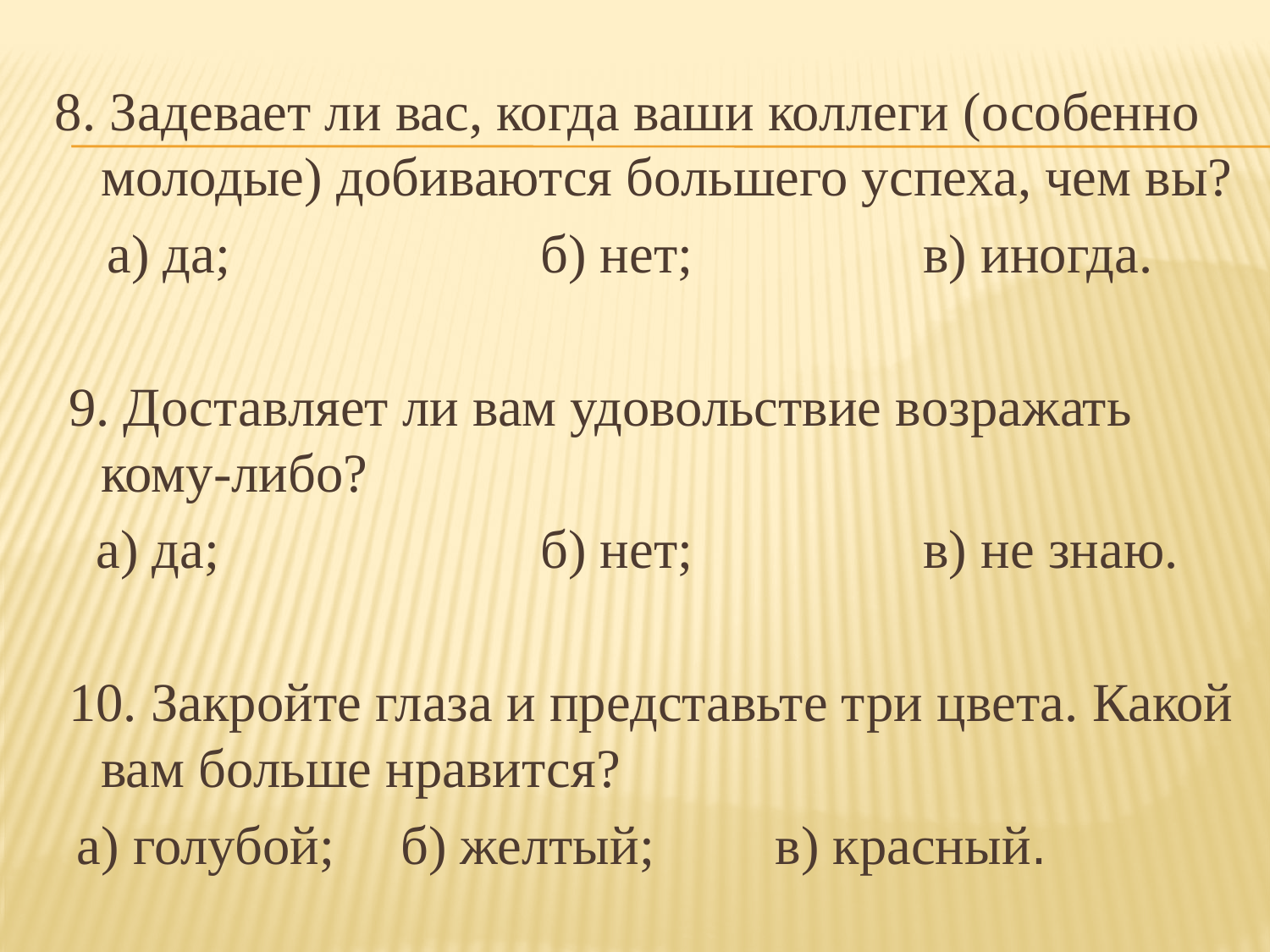

8. Задевает ли вас, когда ваши коллеги (особенно молодые) добиваются большего успеха, чем вы?
    а) да;        б) нет;     в) иногда.

 9. Доставляет ли вам удовольствие возражать кому-либо?
   а) да;         б) нет;     в) не знаю.

 10. Закройте глаза и представьте три цвета. Какой вам больше нравится?
  а) голубой;  б) желтый;   в) красный.